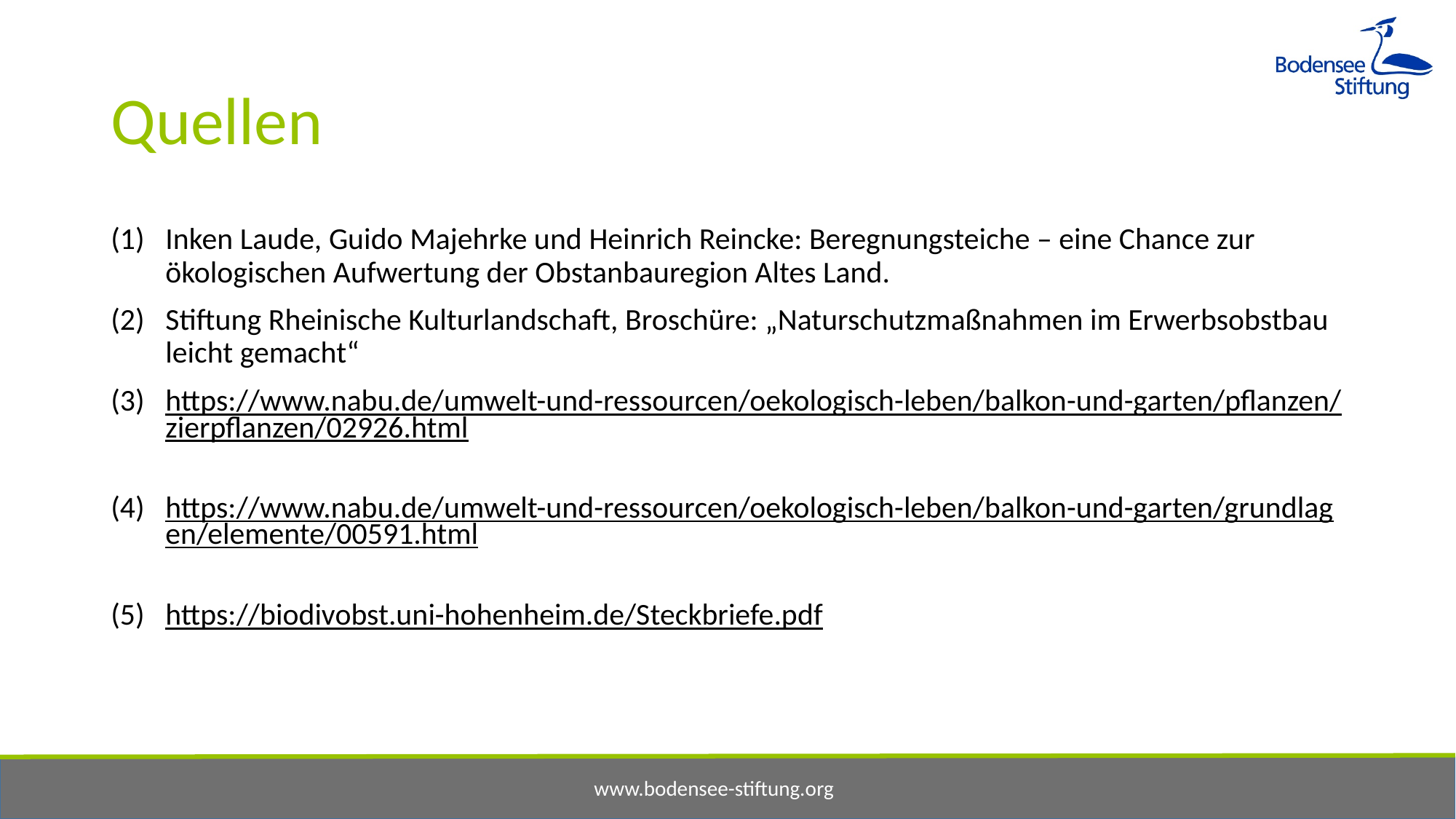

# Quellen
Inken Laude, Guido Majehrke und Heinrich Reincke: Beregnungsteiche – eine Chance zur ökologischen Aufwertung der Obstanbauregion Altes Land.
Stiftung Rheinische Kulturlandschaft, Broschüre: „Naturschutzmaßnahmen im Erwerbsobstbau leicht gemacht“
https://www.nabu.de/umwelt-und-ressourcen/oekologisch-leben/balkon-und-garten/pflanzen/zierpflanzen/02926.html
https://www.nabu.de/umwelt-und-ressourcen/oekologisch-leben/balkon-und-garten/grundlagen/elemente/00591.html
https://biodivobst.uni-hohenheim.de/Steckbriefe.pdf